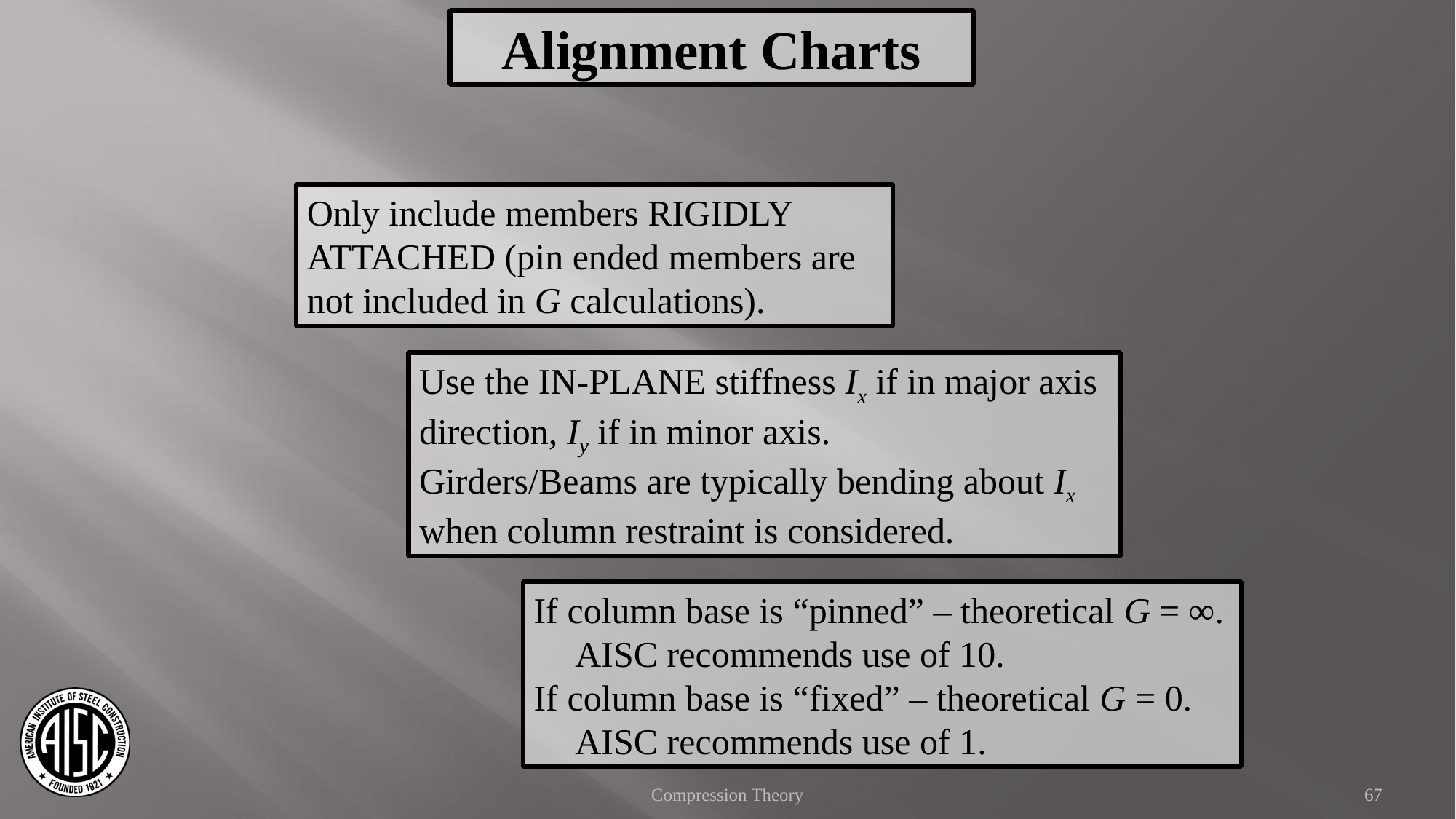

Alignment Charts
Only include members RIGIDLY ATTACHED (pin ended members are not included in G calculations).
Use the IN-PLANE stiffness Ix if in major axis direction, Iy if in minor axis.
Girders/Beams are typically bending about Ix when column restraint is considered.
If column base is “pinned” – theoretical G = ∞.   	AISC recommends use of 10.
If column base is “fixed” – theoretical G = 0. 	AISC recommends use of 1.
Compression Theory
67